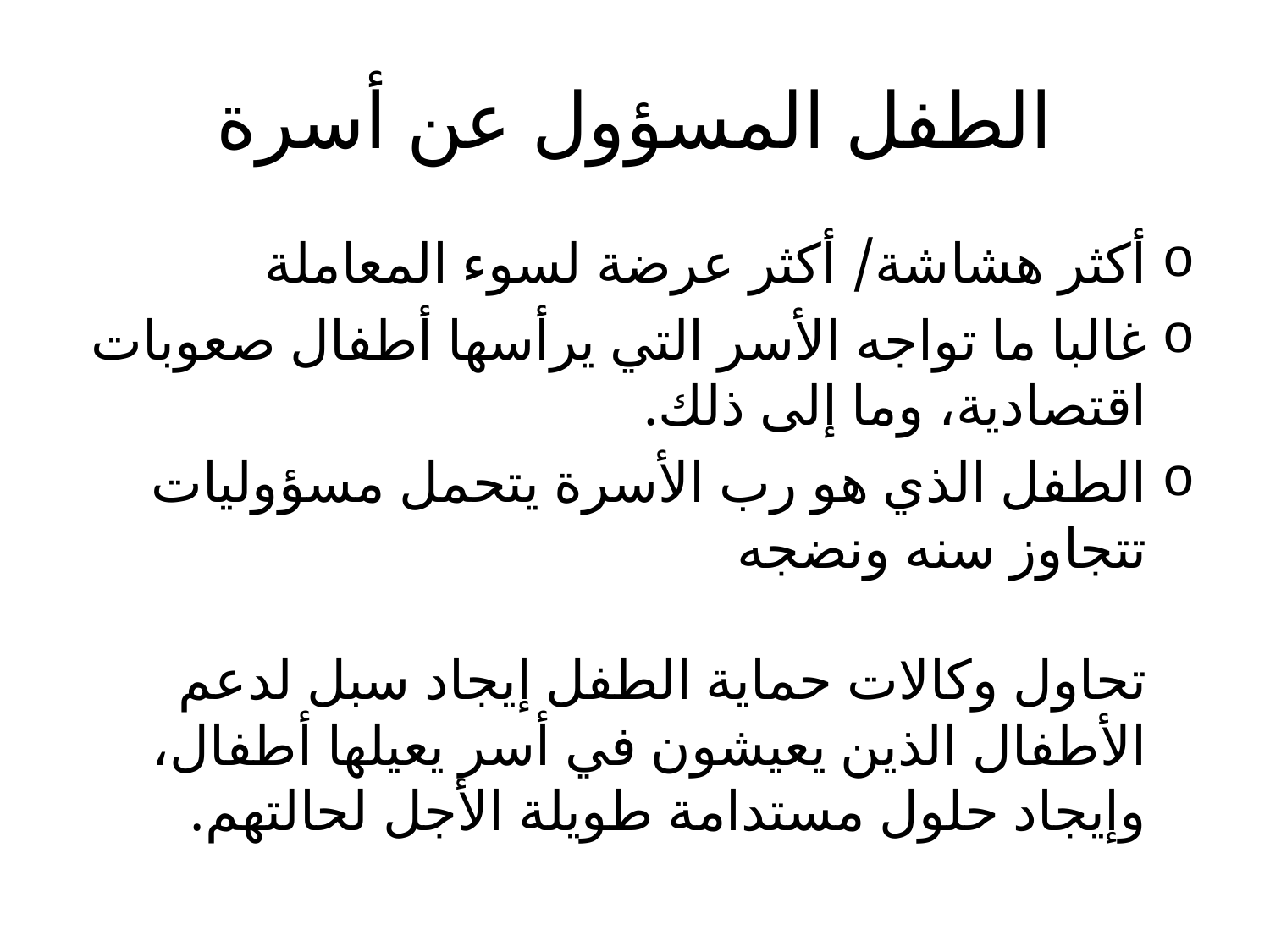

# الطفل المسؤول عن أسرة
أكثر هشاشة/ أكثر عرضة لسوء المعاملة
غالبا ما تواجه الأسر التي يرأسها أطفال صعوبات اقتصادية، وما إلى ذلك.
الطفل الذي هو رب الأسرة يتحمل مسؤوليات تتجاوز سنه ونضجه
تحاول وكالات حماية الطفل إيجاد سبل لدعم الأطفال الذين يعيشون في أسر يعيلها أطفال، وإيجاد حلول مستدامة طويلة الأجل لحالتهم.